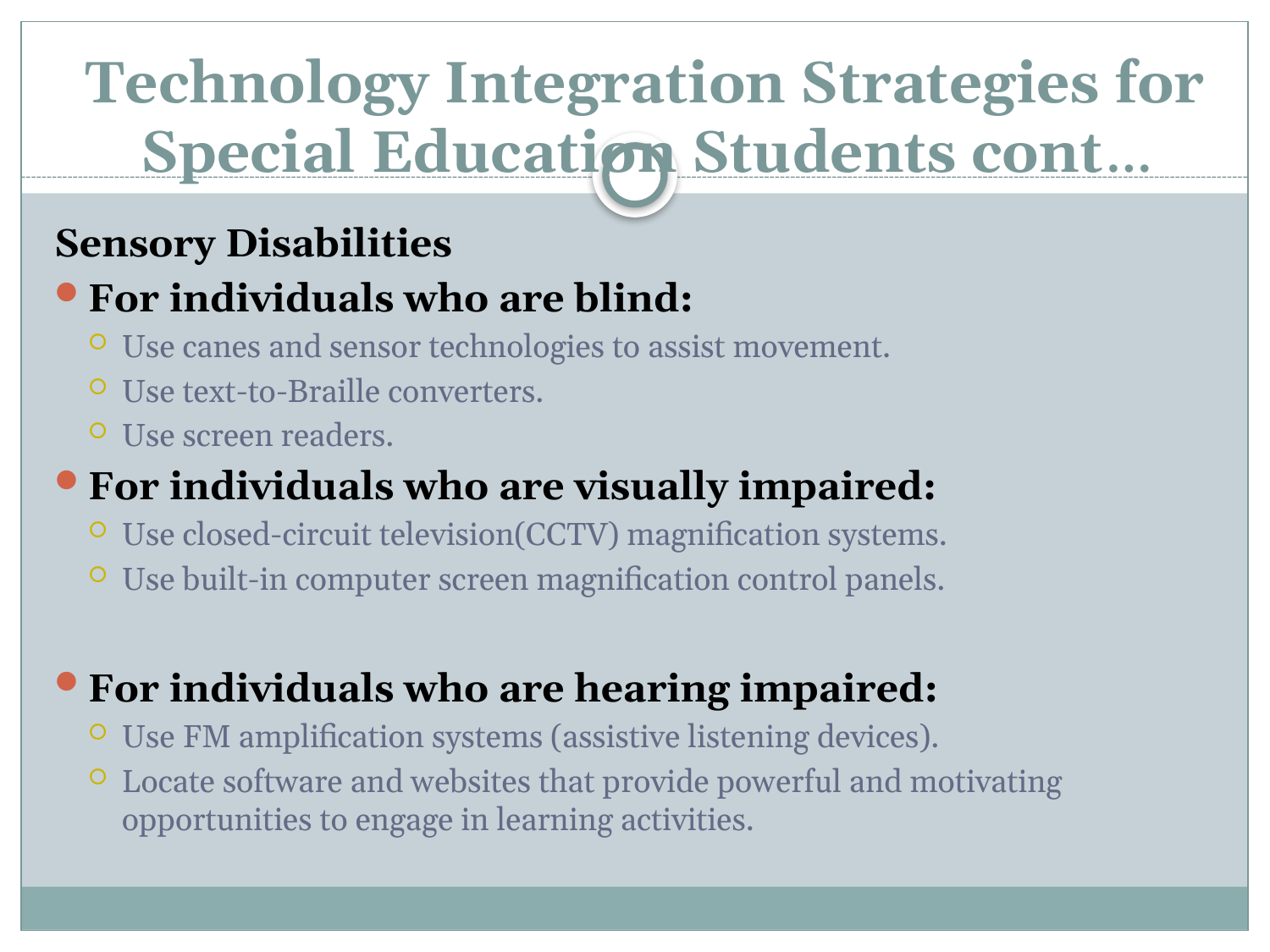

# Technology Integration Strategies for Special Education Students cont…
Sensory Disabilities
For individuals who are blind:
Use canes and sensor technologies to assist movement.
Use text-to-Braille converters.
Use screen readers.
For individuals who are visually impaired:
Use closed-circuit television(CCTV) magnification systems.
Use built-in computer screen magnification control panels.

For individuals who are hearing impaired:
Use FM amplification systems (assistive listening devices).
Locate software and websites that provide powerful and motivating opportunities to engage in learning activities.